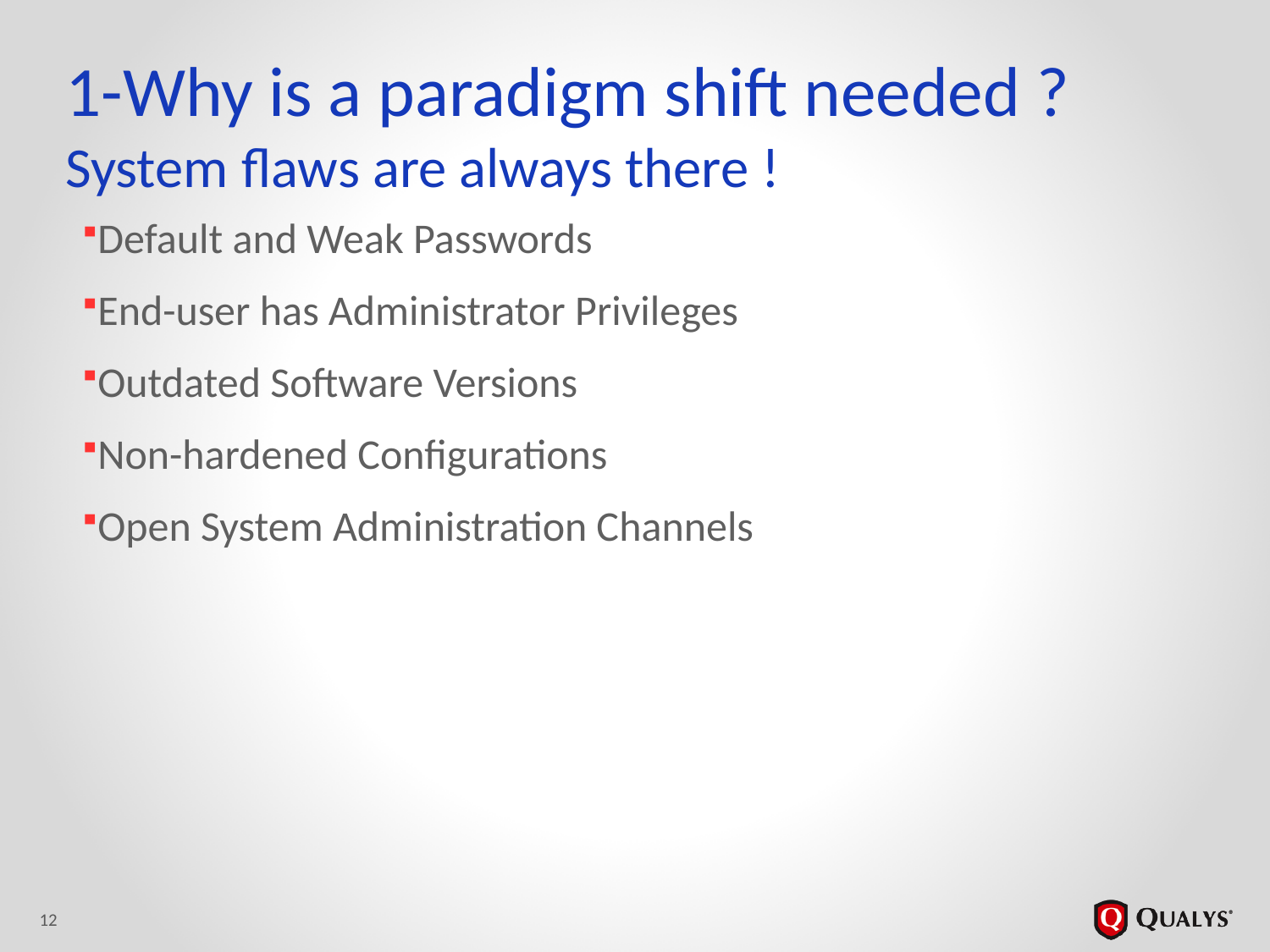

1-Why is a paradigm shift needed ?
System flaws are always there !

Default and Weak Passwords
End-user has Administrator Privileges
Outdated Software Versions
Non-hardened Configurations
Open System Administration Channels

12